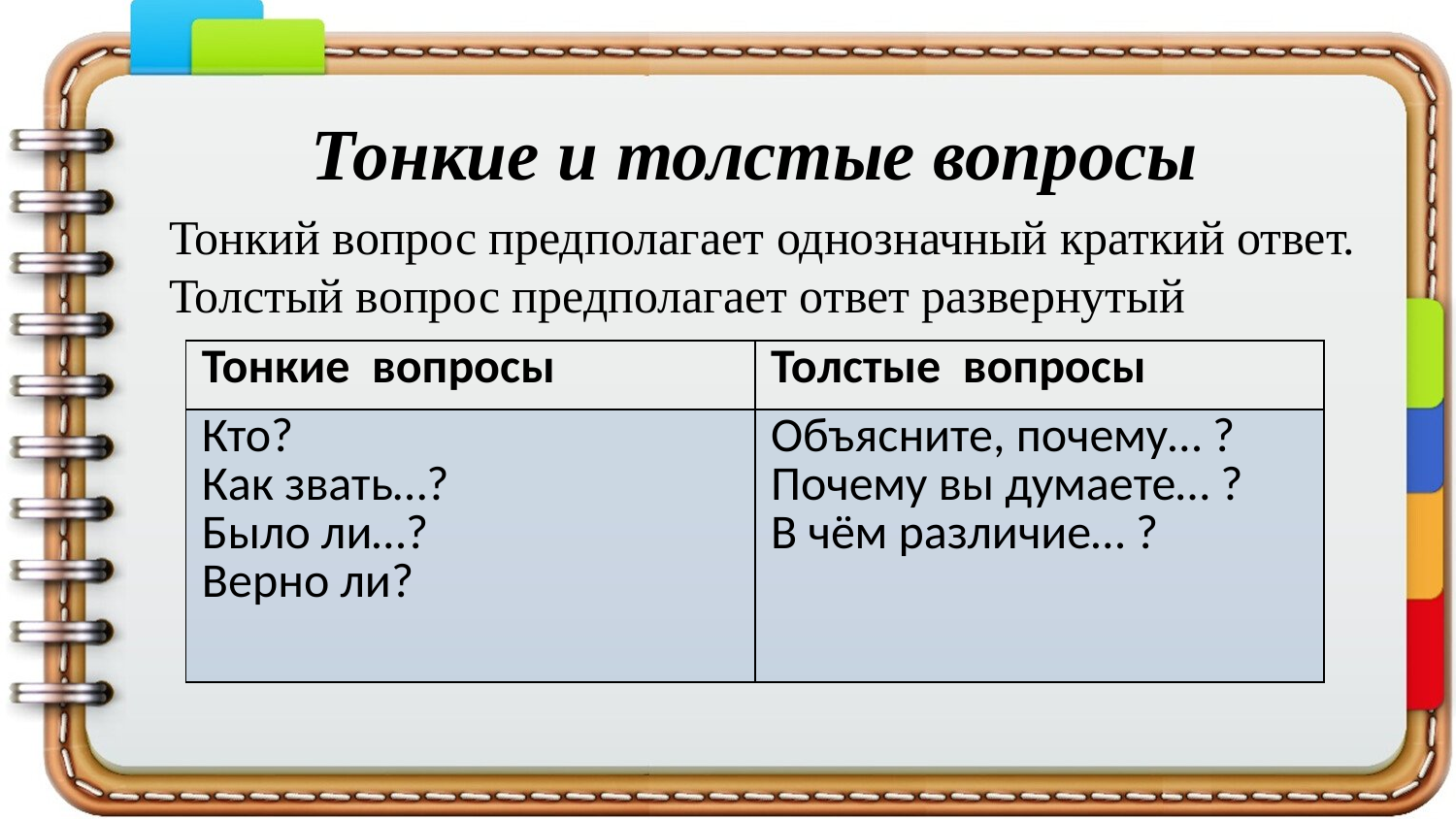

Тонкие и толстые вопросы
Тонкий вопрос предполагает однозначный краткий ответ.
Толстый вопрос предполагает ответ развернутый
| Тонкие вопросы | Толстые вопросы |
| --- | --- |
| Кто? Как звать…? Было ли…? Верно ли? | Объясните, почему… ? Почему вы думаете… ? В чём различие… ? |